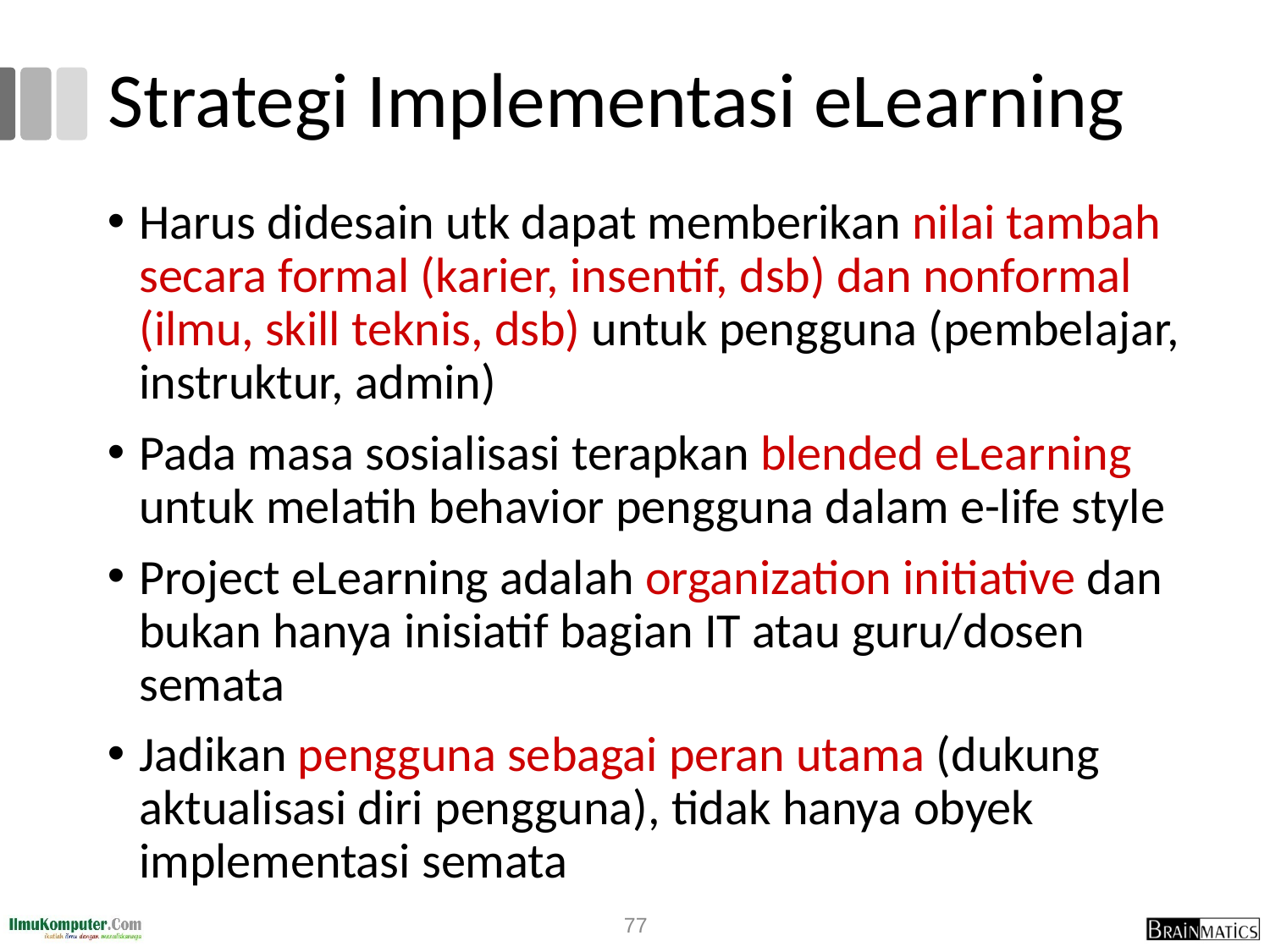

# Strategi Implementasi eLearning
Harus didesain utk dapat memberikan nilai tambah secara formal (karier, insentif, dsb) dan nonformal (ilmu, skill teknis, dsb) untuk pengguna (pembelajar, instruktur, admin)
Pada masa sosialisasi terapkan blended eLearning untuk melatih behavior pengguna dalam e-life style
Project eLearning adalah organization initiative dan bukan hanya inisiatif bagian IT atau guru/dosen semata
Jadikan pengguna sebagai peran utama (dukung aktualisasi diri pengguna), tidak hanya obyek implementasi semata
77